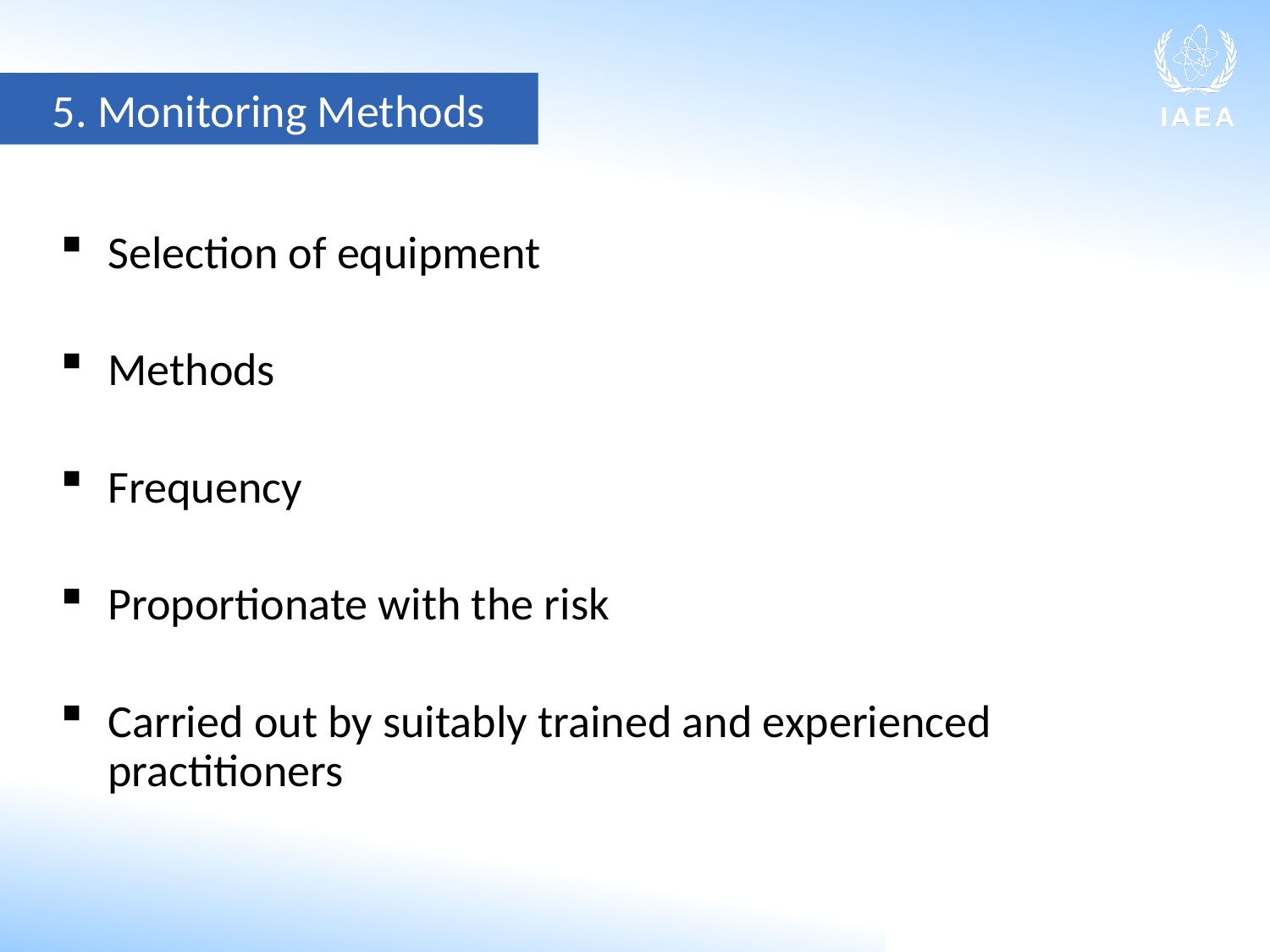

5. Monitoring Methods
Selection of equipment

Methods

Frequency

Proportionate with the risk

Carried out by suitably trained and experienced practitioners